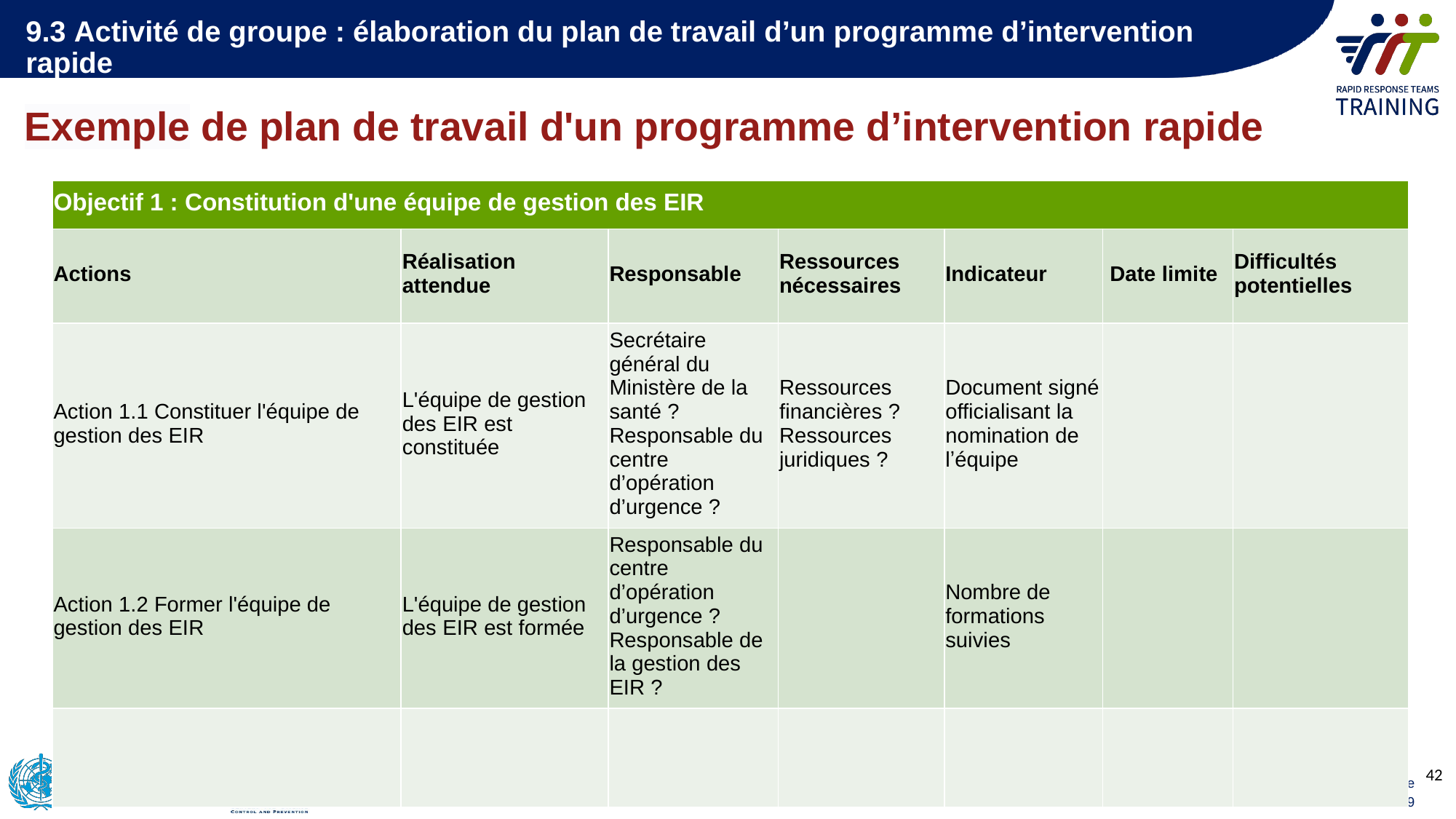

9.3 Activité de groupe : élaboration du plan de travail dʼun programme d’intervention rapide
Exemple de plan de travail d'un programme d’intervention rapide

| Objectif 1 : Constitution d'une équipe de gestion des EIR |  |  |  |  |  |  |
| --- | --- | --- | --- | --- | --- | --- |
| Actions | Réalisation attendue | Responsable | Ressources  nécessaires | Indicateur | Date limite | Difficultés potentielles |
| Action 1.1 Constituer l'équipe de gestion des EIR | L'équipe de gestion des EIR est constituée | Secrétaire général du Ministère de la santé ? Responsable du centre d’opération d’urgence ? | Ressources financières ?   Ressources juridiques ? | Document signé officialisant la nomination de lʼéquipe |  |  |
| Action 1.2 Former l'équipe de gestion des EIR | L'équipe de gestion des EIR est formée | Responsable du centre d’opération d’urgence ?  Responsable de la gestion des EIR ? |  | Nombre de formations suivies |  |  |
|  |  |  |  |  |  |  |
42